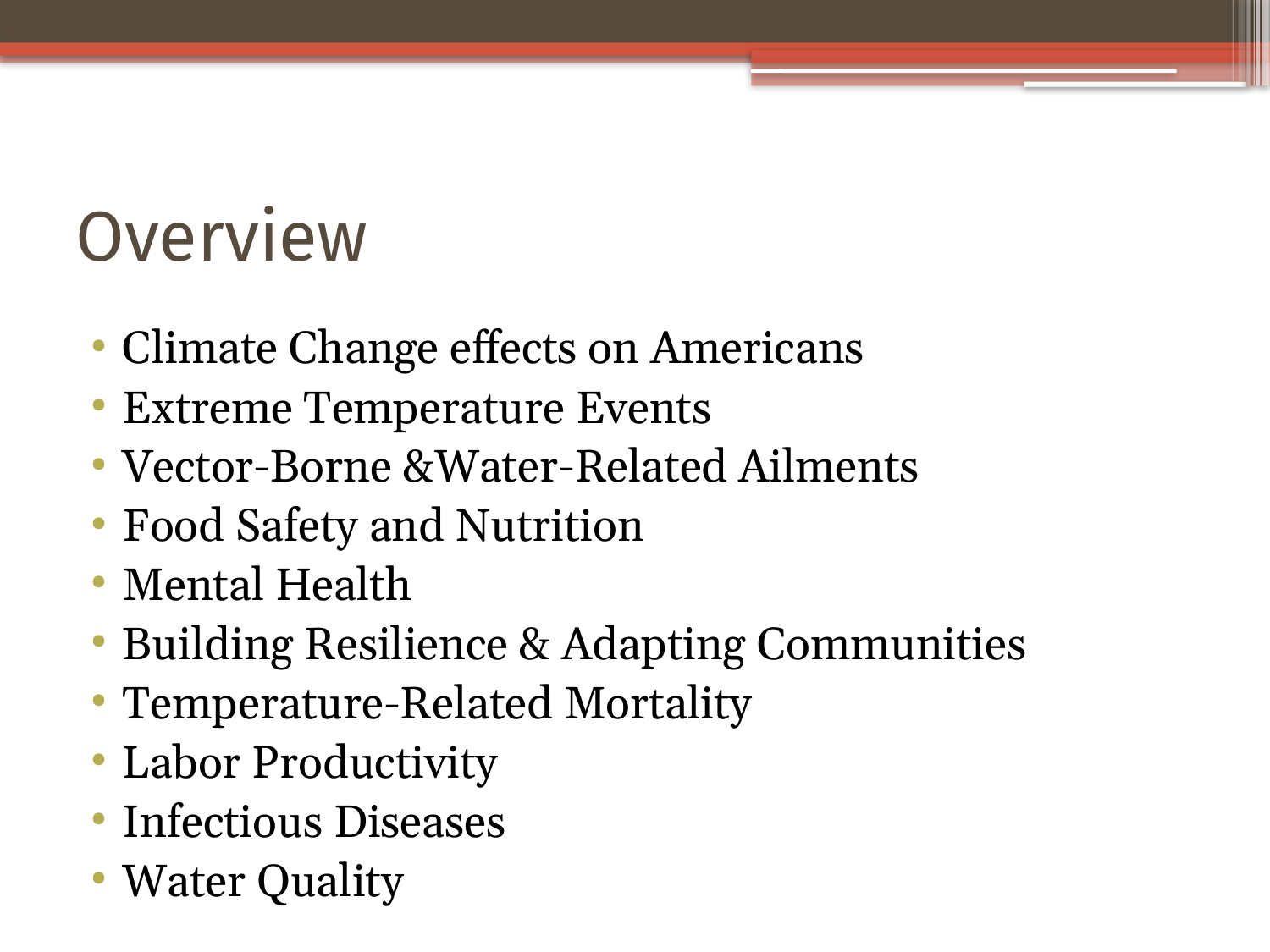

# Overview
Climate Change effects on Americans
Extreme Temperature Events
Vector-Borne &Water-Related Ailments
Food Safety and Nutrition
Mental Health
Building Resilience & Adapting Communities
Temperature-Related Mortality
Labor Productivity
Infectious Diseases
Water Quality